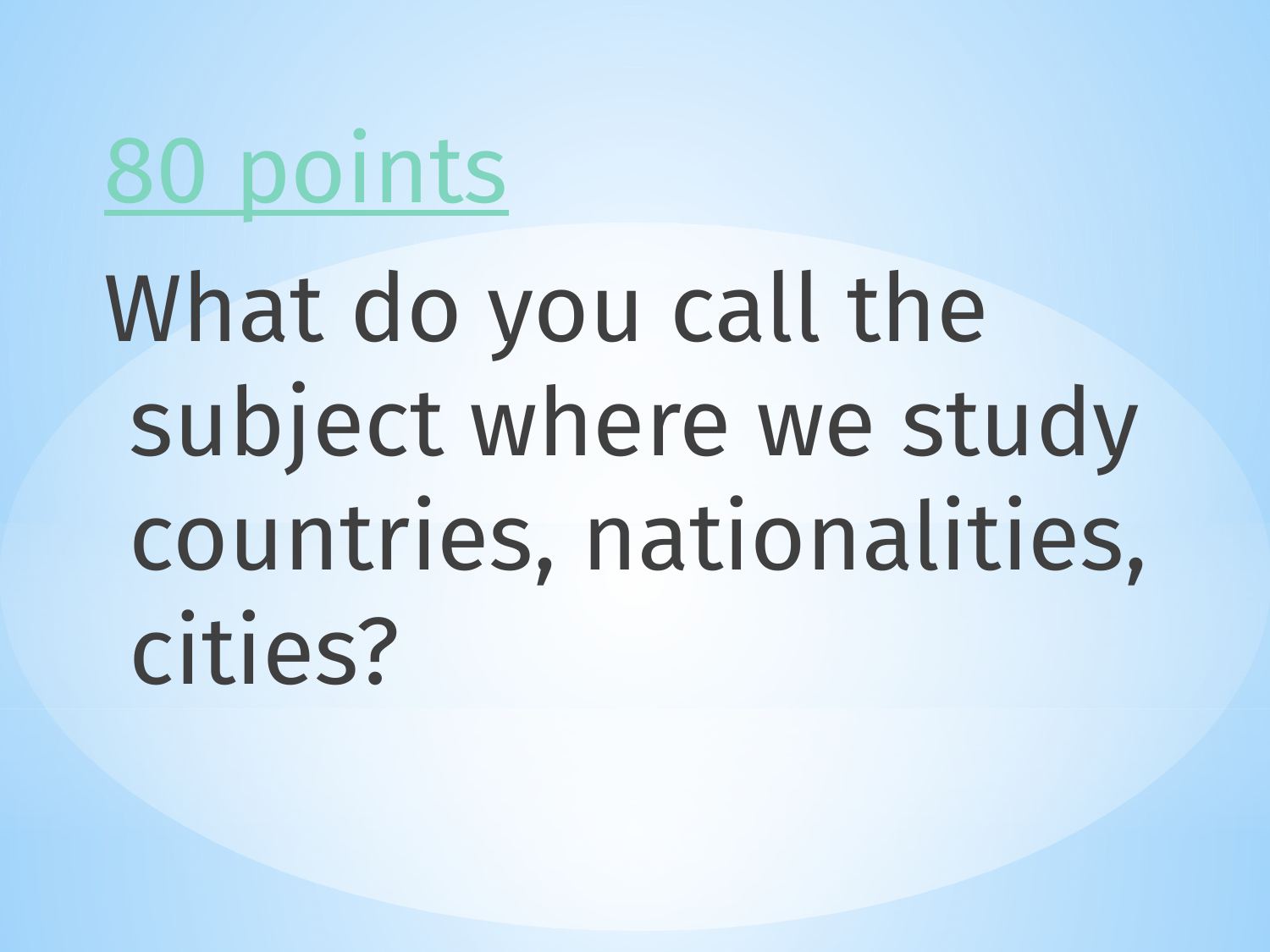

80 points
What do you call the subject where we study countries, nationalities, cities?